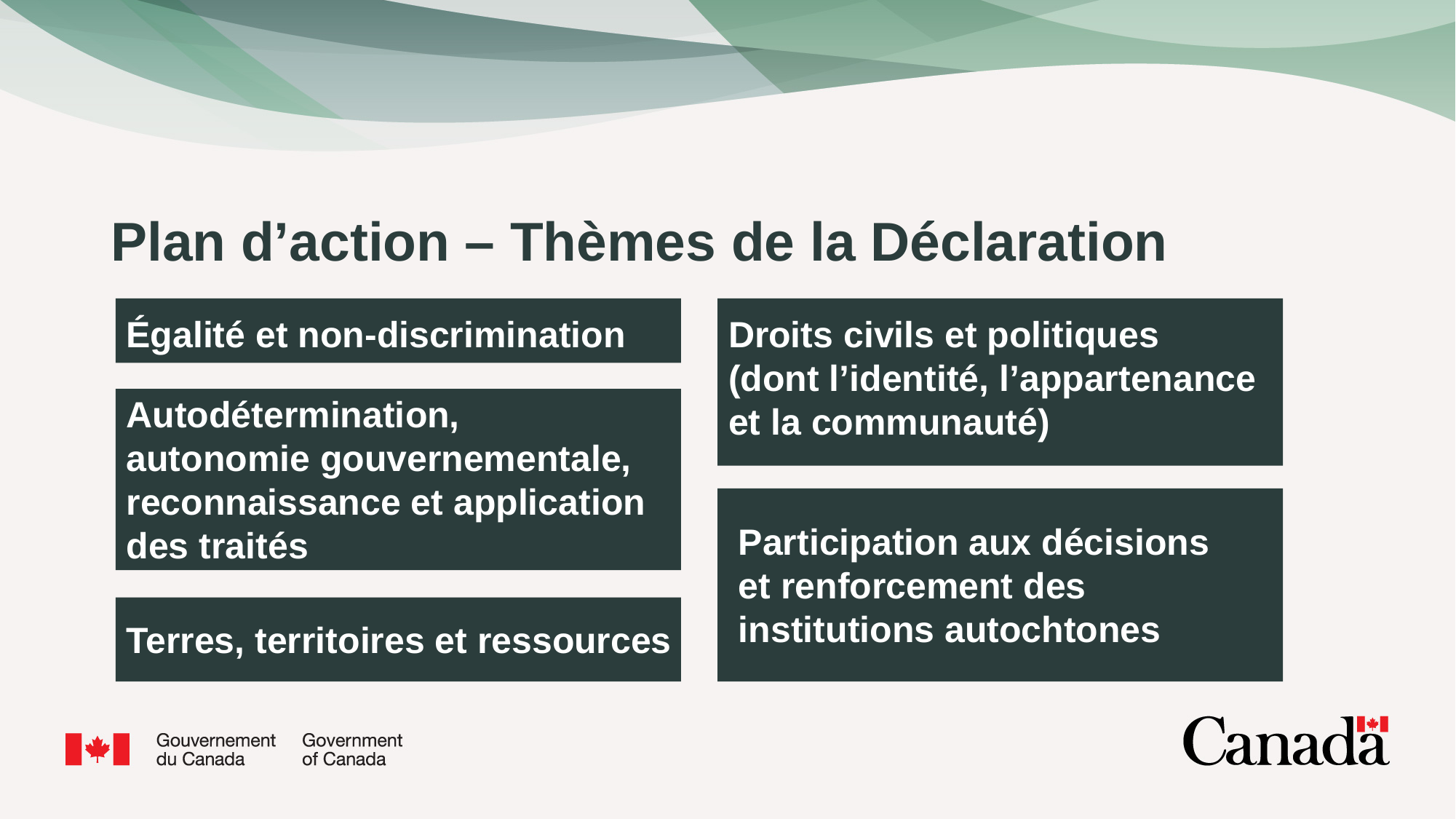

# Plan d’action – Thèmes de la Déclaration

Égalité et non-discrimination
Droits civils et politiques
(dont l’identité, l’appartenance
et la communauté)

Autodétermination, autonomie gouvernementale, reconnaissance et application des traités
Participation aux décisions
et renforcement des institutions autochtones
Terres, territoires et ressources